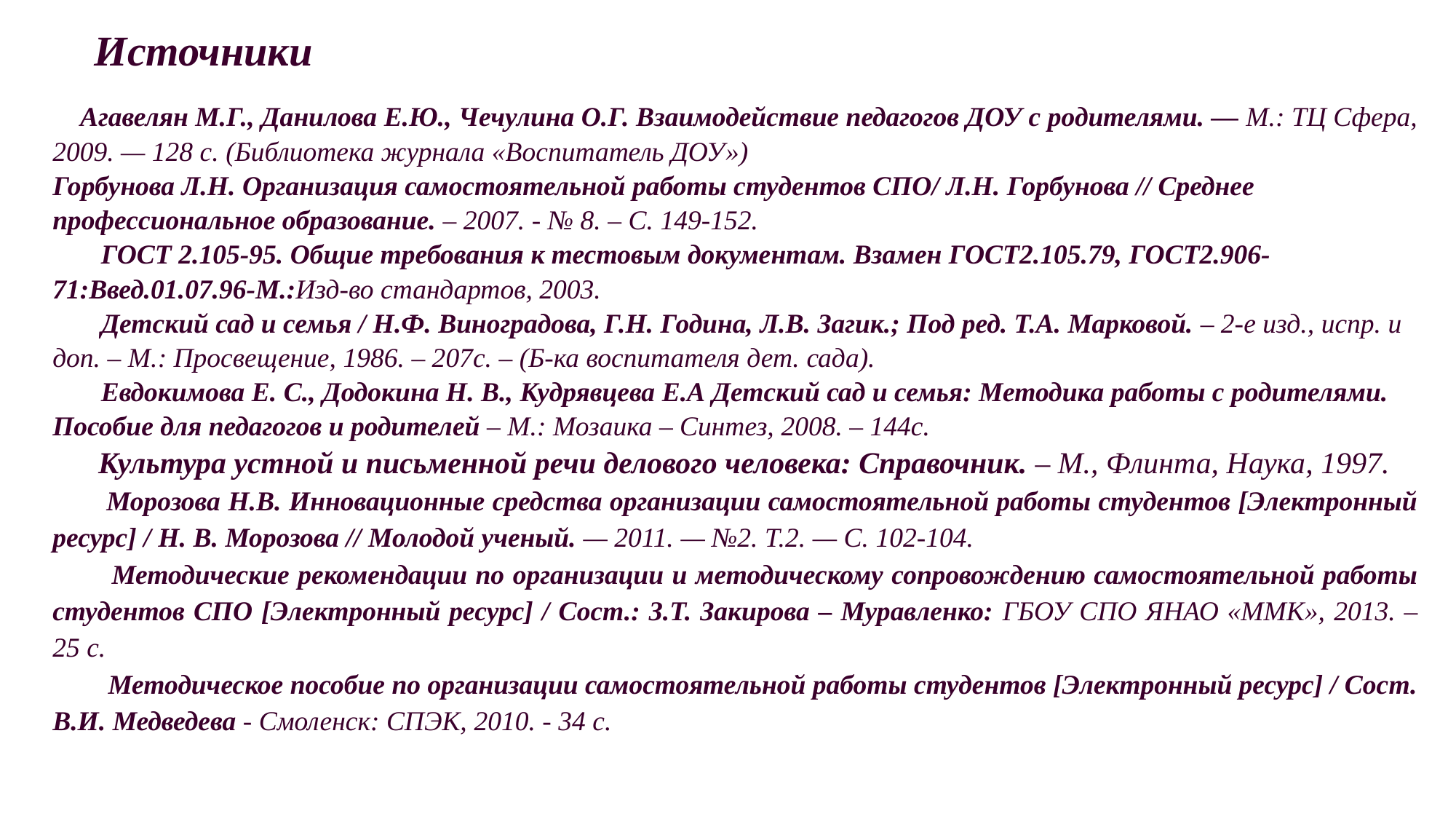

Источники
    Агавелян М.Г., Данилова Е.Ю., Чечулина О.Г. Взаимодействие педагогов ДОУ с родителями. — М.: ТЦ Сфера, 2009. — 128 с. (Библиотека журнала «Воспитатель ДОУ»)
Горбунова Л.Н. Организация самостоятельной работы студентов СПО/ Л.Н. Горбунова // Среднее профессиональное образование. – 2007. - № 8. – С. 149-152.
       ГОСТ 2.105-95. Общие требования к тестовым документам. Взамен ГОСТ2.105.79, ГОСТ2.906-71:Введ.01.07.96-М.:Изд-во стандартов, 2003.
       Детский сад и семья / Н.Ф. Виноградова, Г.Н. Година, Л.В. Загик.; Под ред. Т.А. Марковой. – 2-е изд., испр. и доп. – М.: Просвещение, 1986. – 207с. – (Б-ка воспитателя дет. сада).
       Евдокимова Е. С., Додокина Н. В., Кудрявцева Е.А Детский сад и семья: Методика работы с родителями. Пособие для педагогов и родителей – М.: Мозаика – Синтез, 2008. – 144с.
      Культура устной и письменной речи делового человека: Справочник. – М., Флинта, Наука, 1997.
       Морозова Н.В. Инновационные средства организации самостоятельной работы студентов [Электронный ресурс] / Н. В. Морозова // Молодой ученый. — 2011. — №2. Т.2. — С. 102-104.
       Методические рекомендации по организации и методическому сопровождению самостоятельной работы студентов СПО [Электронный ресурс] / Сост.: З.Т. Закирова – Муравленко: ГБОУ СПО ЯНАО «ММК», 2013. – 25 с.
        Методическое пособие по организации самостоятельной работы студентов [Электронный ресурс] / Сост. В.И. Медведева - Смоленск: СПЭК, 2010. - 34 с.